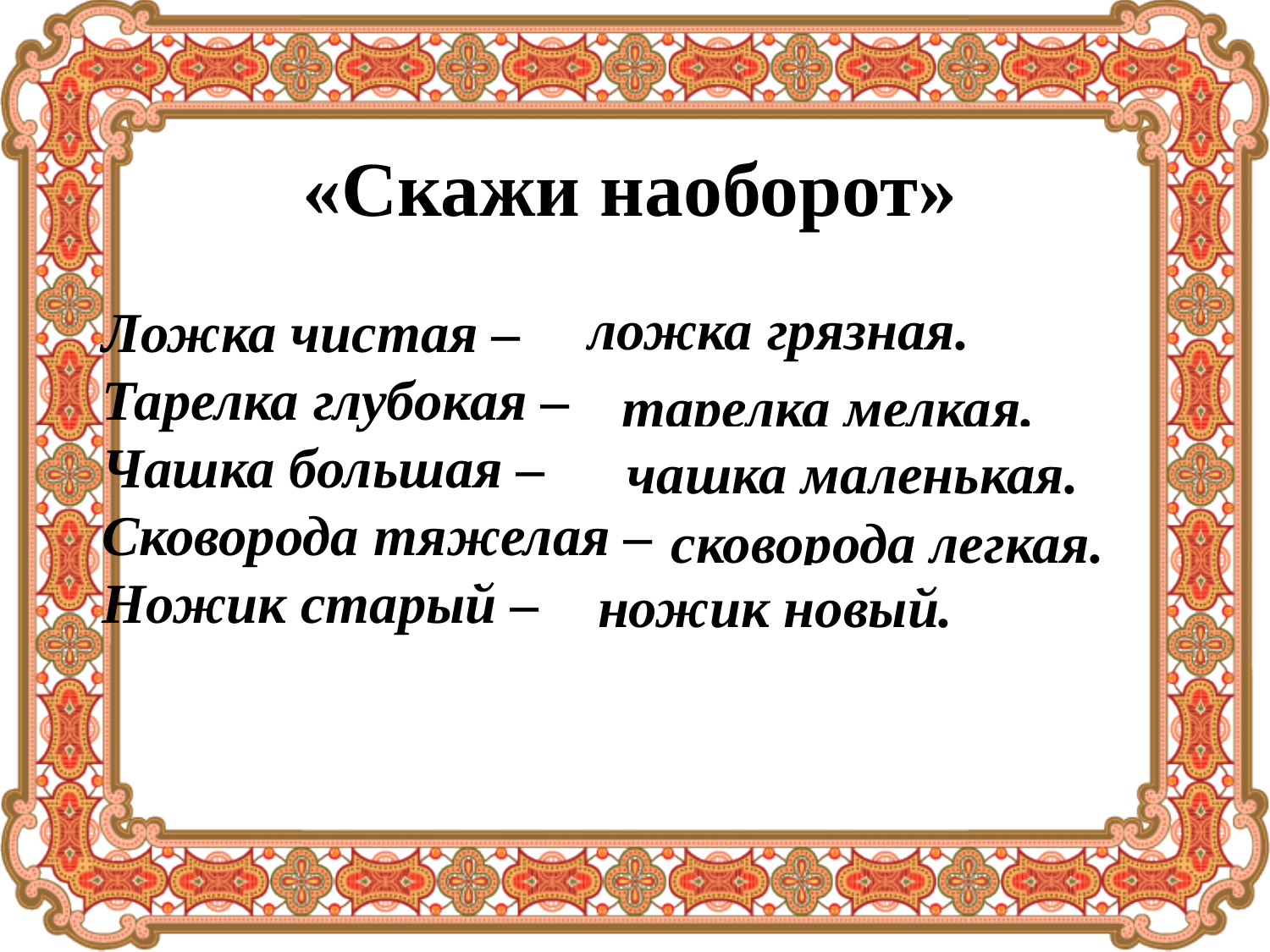

# «Скажи наоборот»
ложка грязная.
Ложка чистая –
Тарелка глубокая –
Чашка большая –
Сковорода тяжелая –
Ножик старый –
тарелка мелкая.
чашка маленькая.
сковорода легкая.
ножик новый.